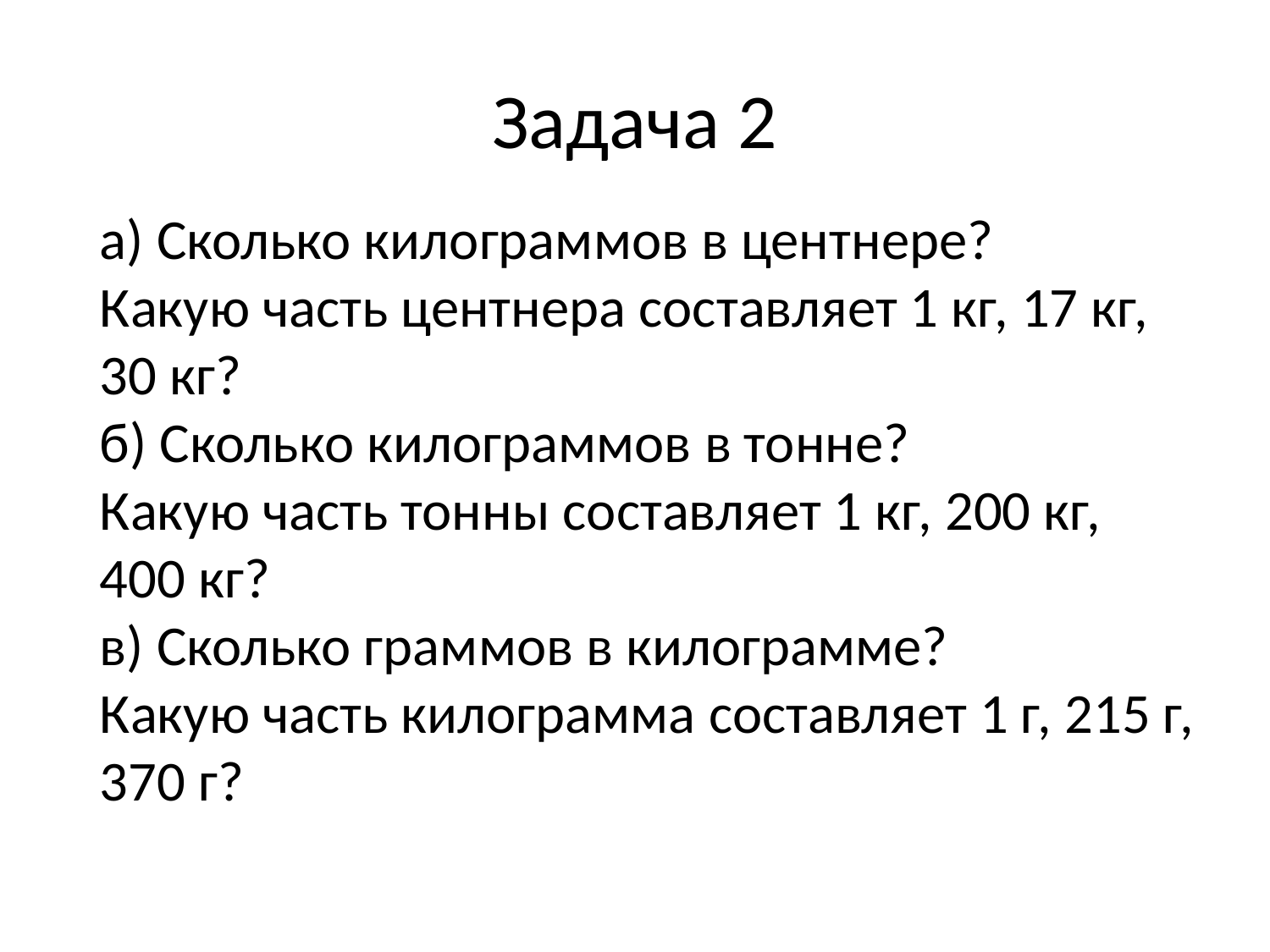

# Задача 2
а) Сколько килограммов в центнере?
Какую часть центнера составляет 1 кг, 17 кг, 30 кг?
б) Сколько килограммов в тонне?
Какую часть тонны составляет 1 кг, 200 кг, 400 кг?
в) Сколько граммов в килограмме?
Какую часть килограмма составляет 1 г, 215 г, 370 г?